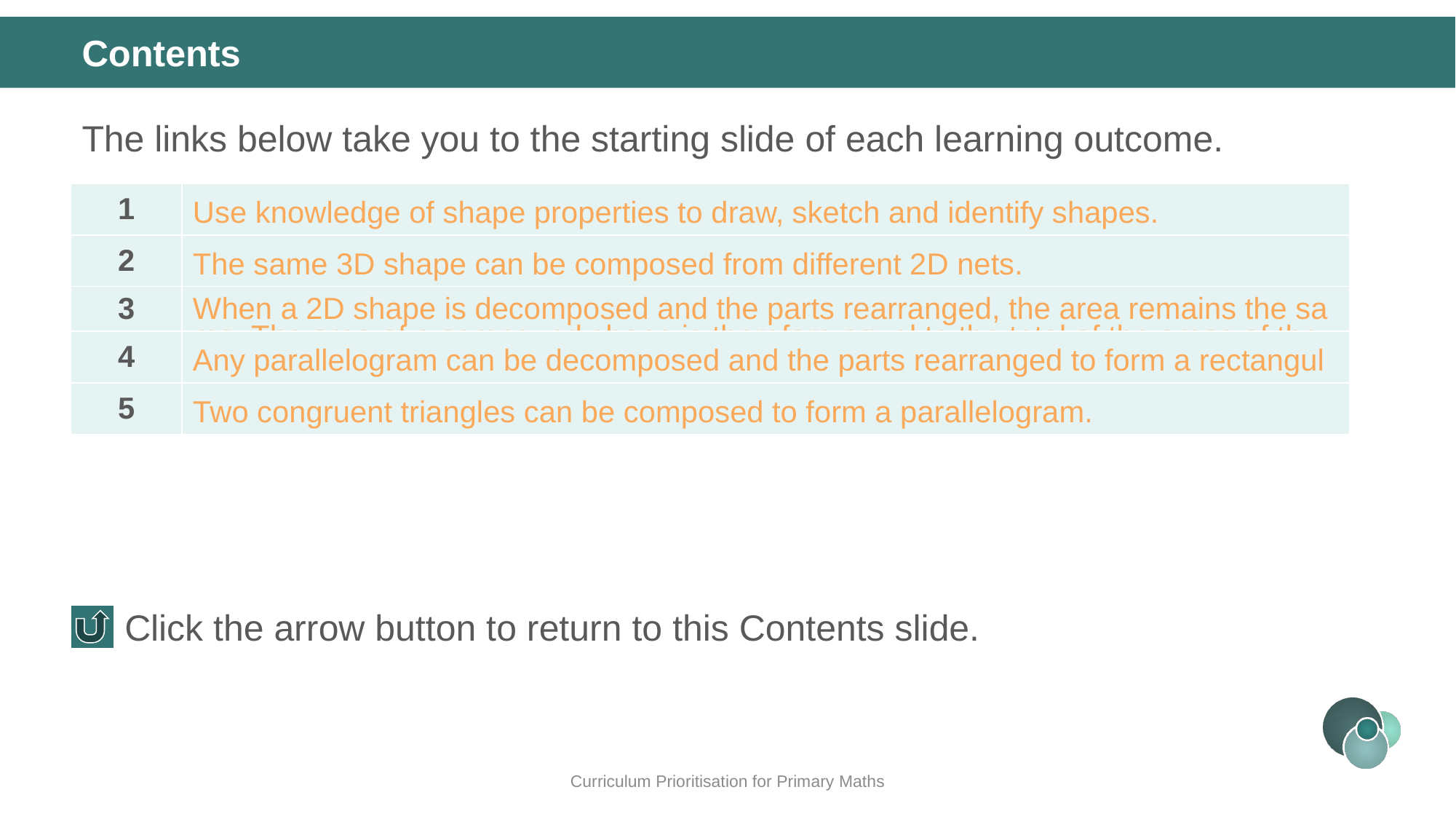

Contents
The links below take you to the starting slide of each learning outcome.
| 1 | Use knowledge of shape properties to draw, sketch and identify shapes. |
| --- | --- |
| 2 | The same 3D shape can be composed from different 2D nets. |
| 3 | When a 2D shape is decomposed and the parts rearranged, the area remains the same. The area of a compound shape is therefore equal to the total of the areas of the constituent parts. |
| 4 | Any parallelogram can be decomposed and the parts rearranged to form a rectangular parallelogram. |
| 5 | Two congruent triangles can be composed to form a parallelogram. |
Click the arrow button to return to this Contents slide.

Curriculum Prioritisation for Primary Maths